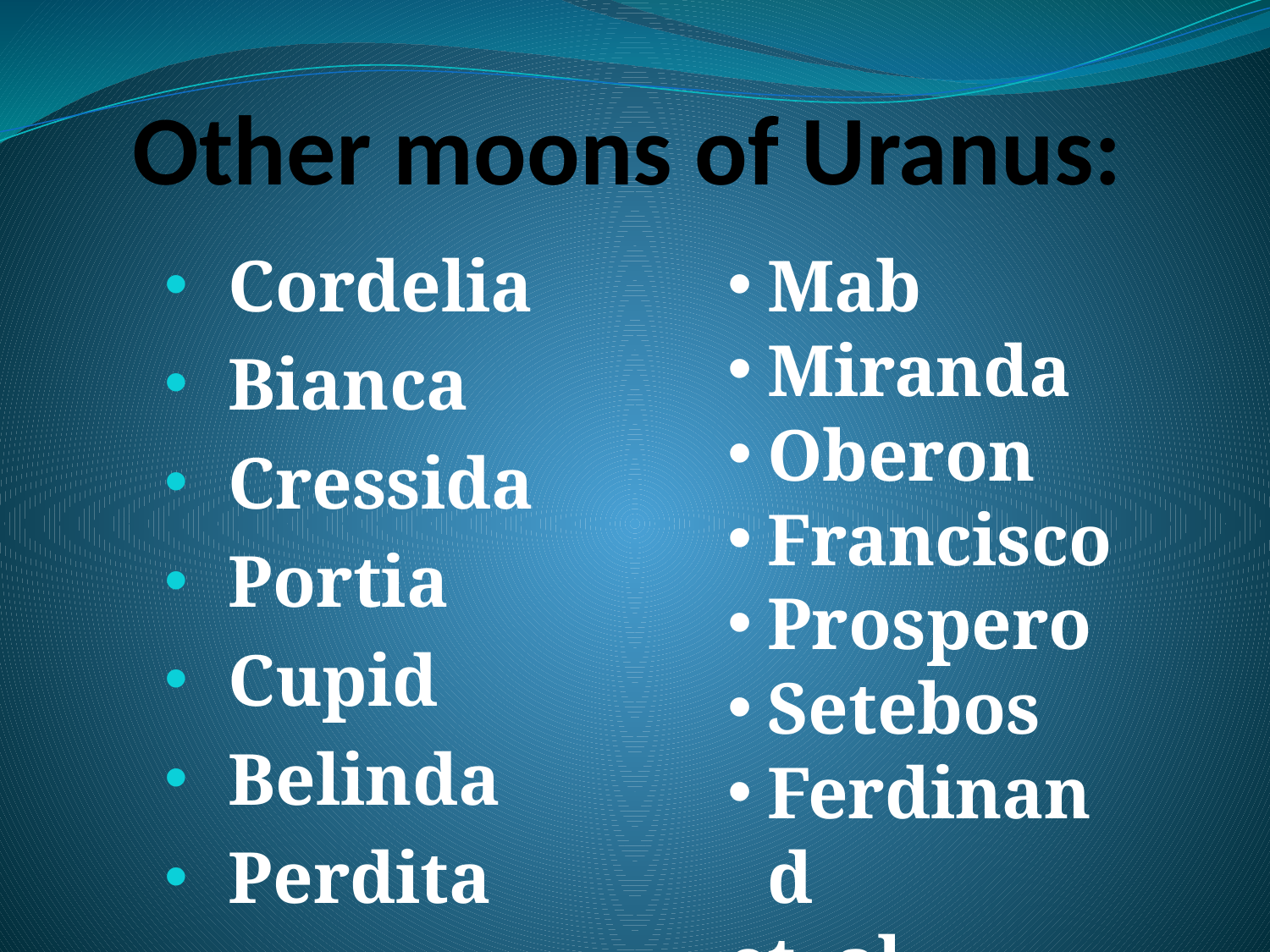

# Other moons of Uranus:
Cordeliа
Bianca
Cressida
Portia
Cupid
Belinda
Perdita
Mab
Miranda
Oberon
Francisco
Prospero
Setebos
Ferdinand
et. al